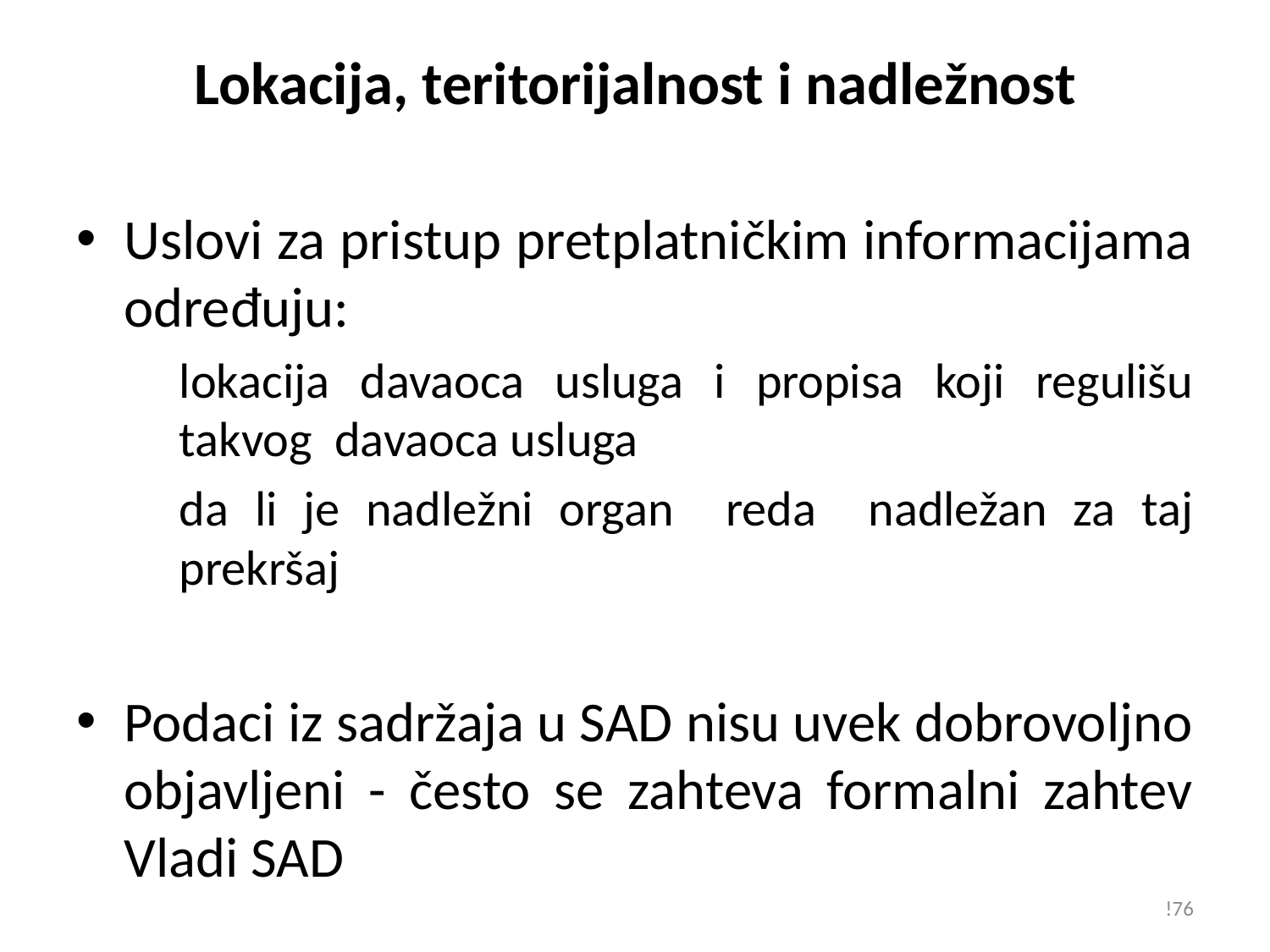

# Lokacija, teritorijalnost i nadležnost
Uslovi za pristup pretplatničkim informacijama određuju:
lokacija davaoca usluga i propisa koji regulišu takvog  davaoca usluga
da li je nadležni organ  reda  nadležan za taj prekršaj

Podaci iz sadržaja u SAD nisu uvek dobrovoljno objavljeni - često se zahteva formalni zahtev Vladi SAD
!76